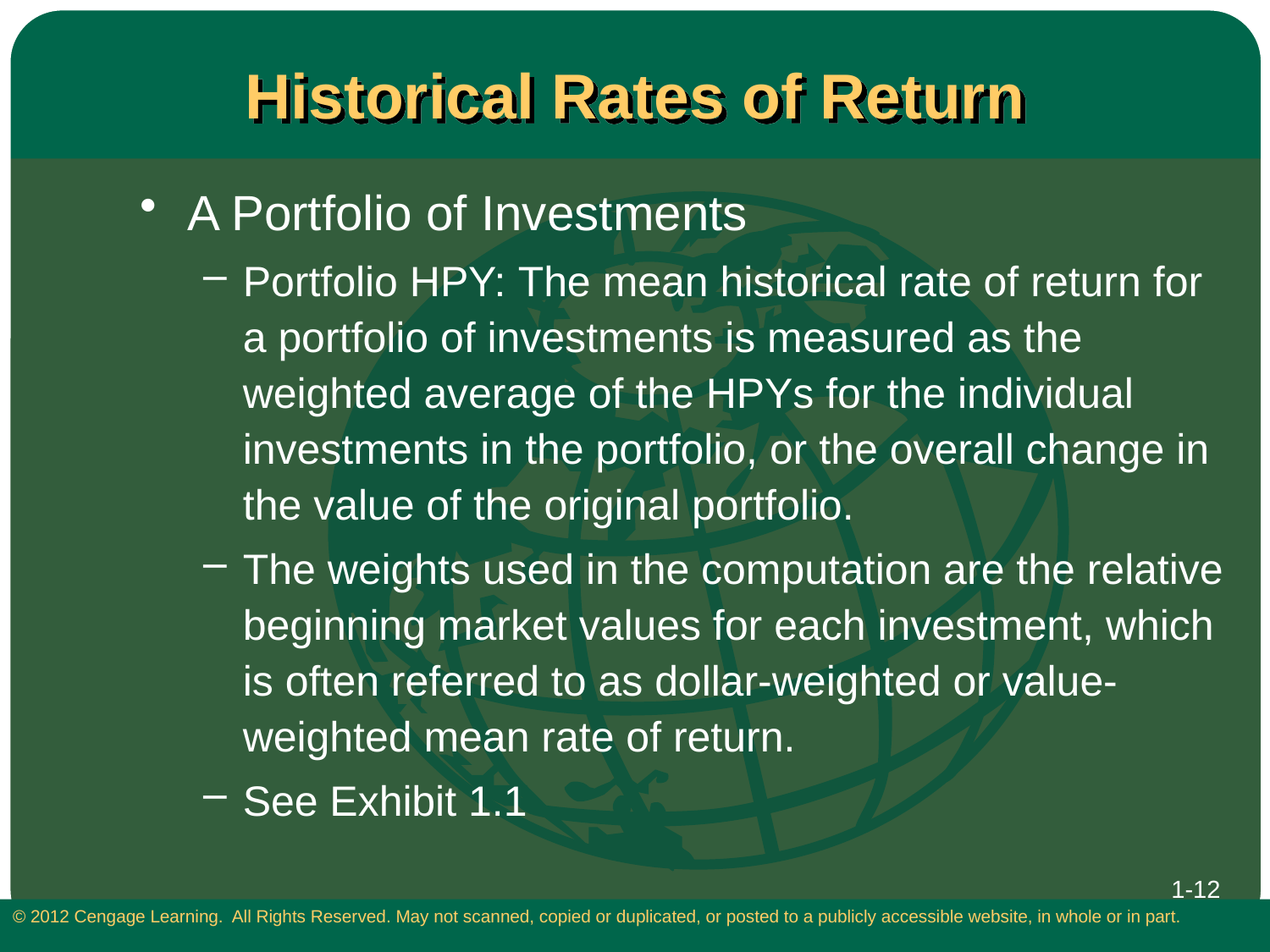

# Historical Rates of Return
A Portfolio of Investments
Portfolio HPY: The mean historical rate of return for a portfolio of investments is measured as the weighted average of the HPYs for the individual investments in the portfolio, or the overall change in the value of the original portfolio.
The weights used in the computation are the relative beginning market values for each investment, which is often referred to as dollar-weighted or value-weighted mean rate of return.
See Exhibit 1.1
1-12
© 2012 Cengage Learning.  All Rights Reserved. May not scanned, copied or duplicated, or posted to a publicly accessible website, in whole or in part.